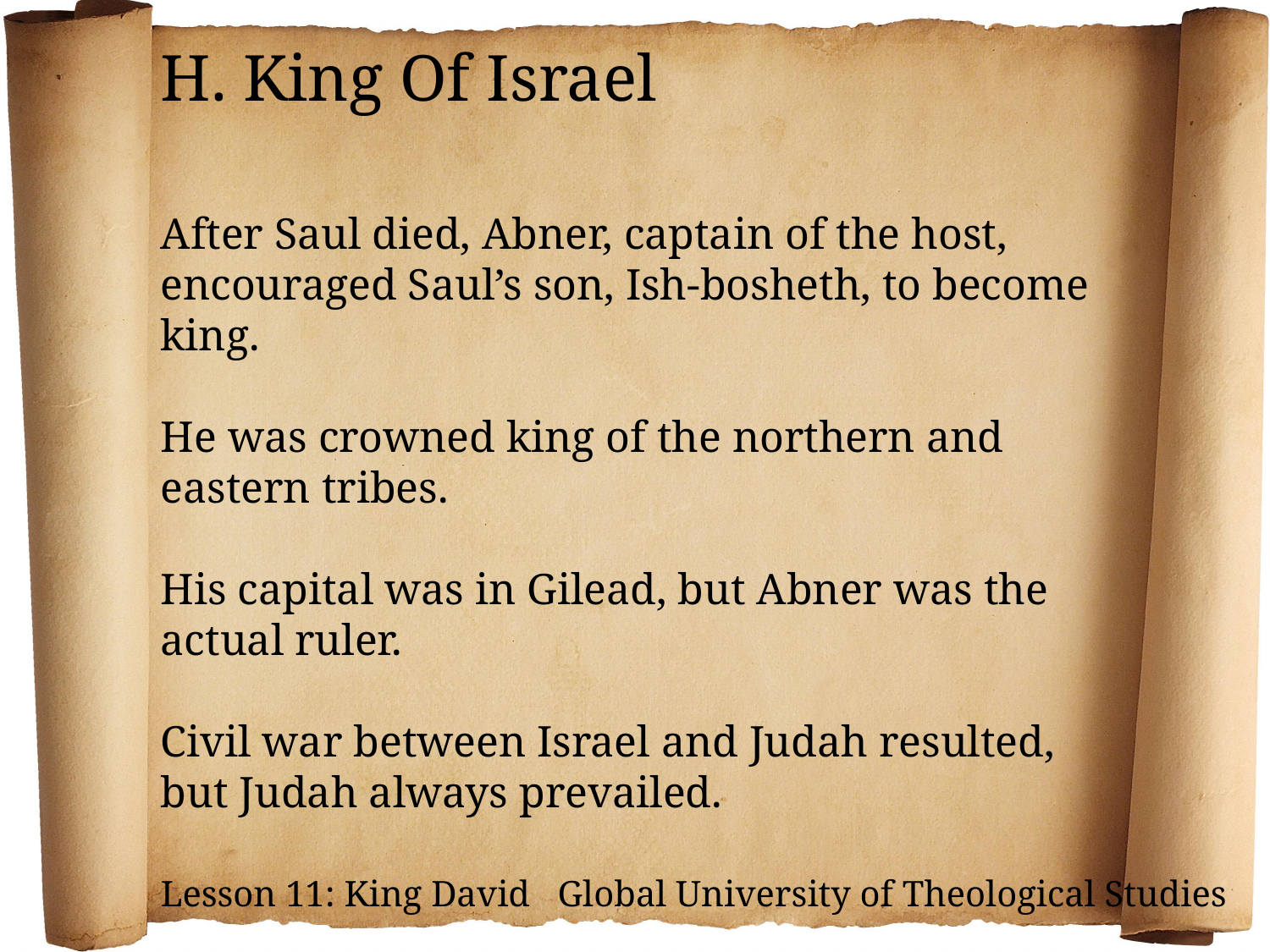

H. King Of Israel
After Saul died, Abner, captain of the host, encouraged Saul’s son, Ish-bosheth, to become king.

He was crowned king of the northern and eastern tribes.

His capital was in Gilead, but Abner was the actual ruler.

Civil war between Israel and Judah resulted, but Judah always prevailed.
Lesson 11: King David   Global University of Theological Studies